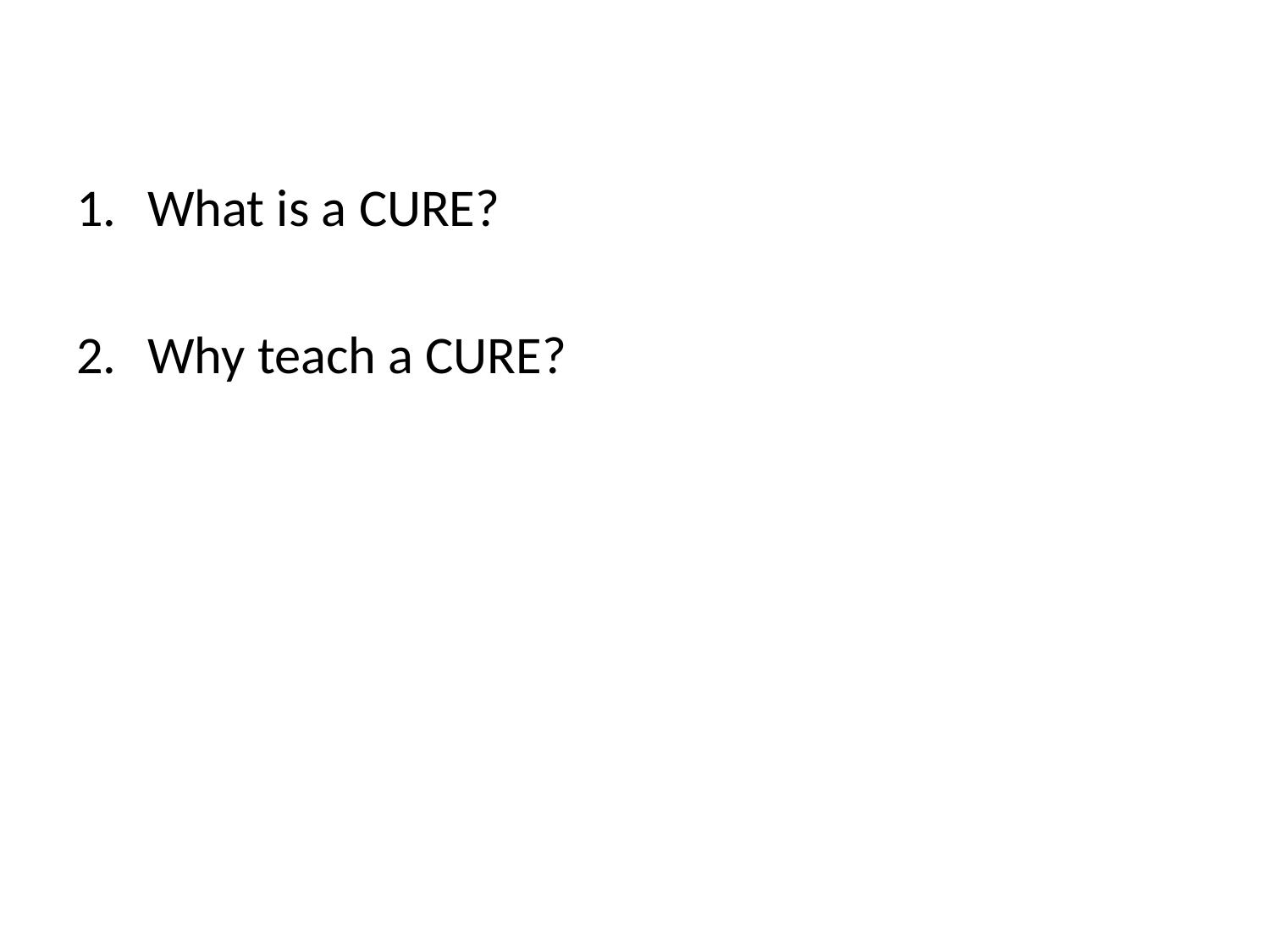

What is a CURE?

Why teach a CURE?